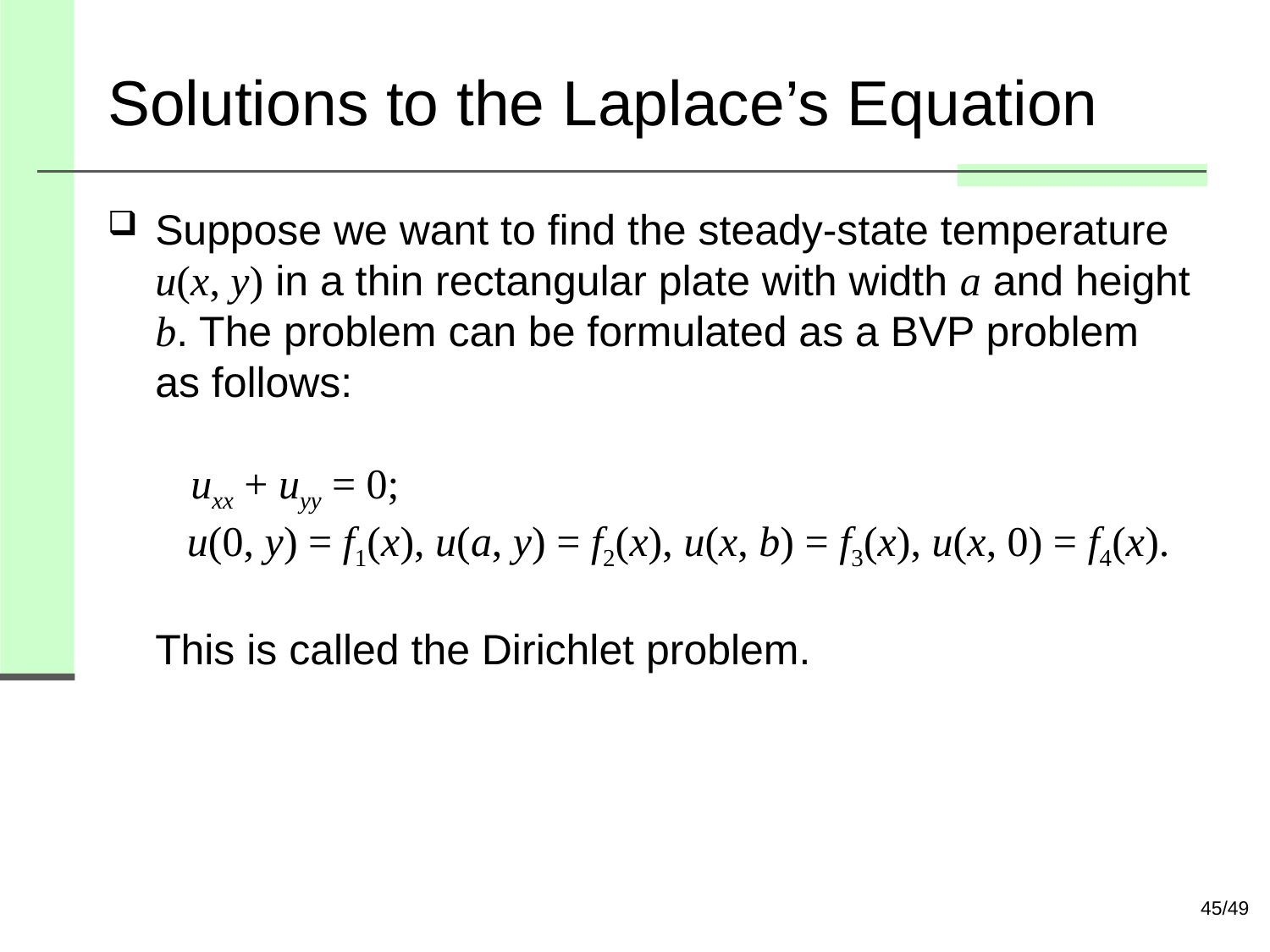

# Solutions to the Laplace’s Equation
Suppose we want to find the steady-state temperature u(x, y) in a thin rectangular plate with width a and height b. The problem can be formulated as a BVP problem as follows:
   uxx + uyy = 0;
   u(0, y) = f1(x), u(a, y) = f2(x), u(x, b) = f3(x), u(x, 0) = f4(x).
This is called the Dirichlet problem.
45